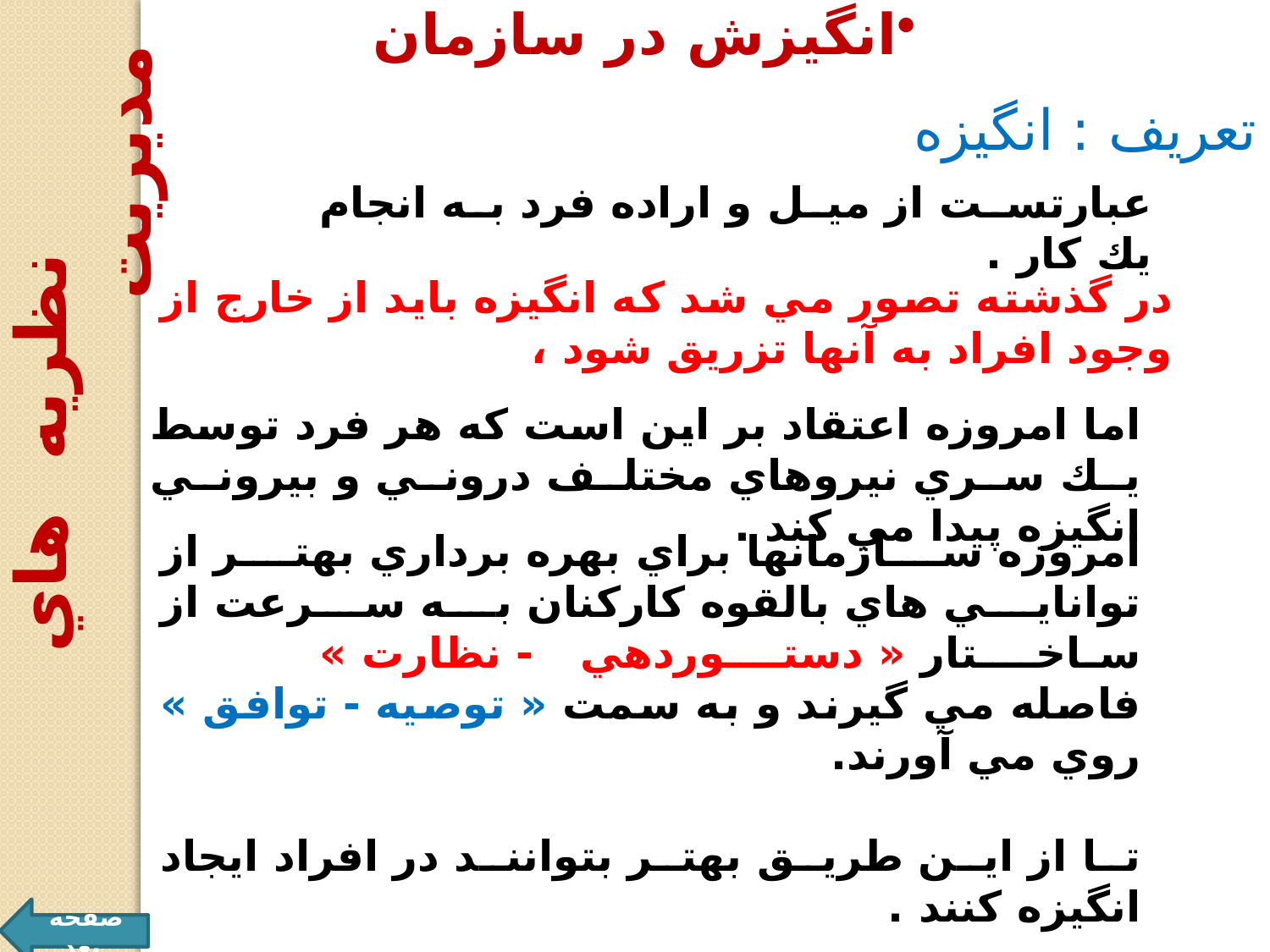

انگیزش در سازمان
تعريف : انگيزه
عبارتست از ميل و اراده فرد به انجام يك كار .
در گذشته تصور مي شد كه انگيزه بايد از خارج از وجود افراد به آنها تزريق شود ،
    نظريه هاي مديريت
اما امروزه اعتقاد بر اين است كه هر فرد توسط يك سري نيروهاي مختلف دروني و بيروني انگيزه پيدا مي كند .
امروزه سازمانها براي بهره برداري بهتر از توانايي هاي بالقوه كاركنان به سرعت از ساخــــتار « دستــــوردهي  - نظارت »      فاصله مي گيرند و به سمت « توصيه - توافق » روي مي آورند.

تا از اين طريق بهتر بتوانند در افراد ايجاد انگيزه كنند .
صفحه  بعد